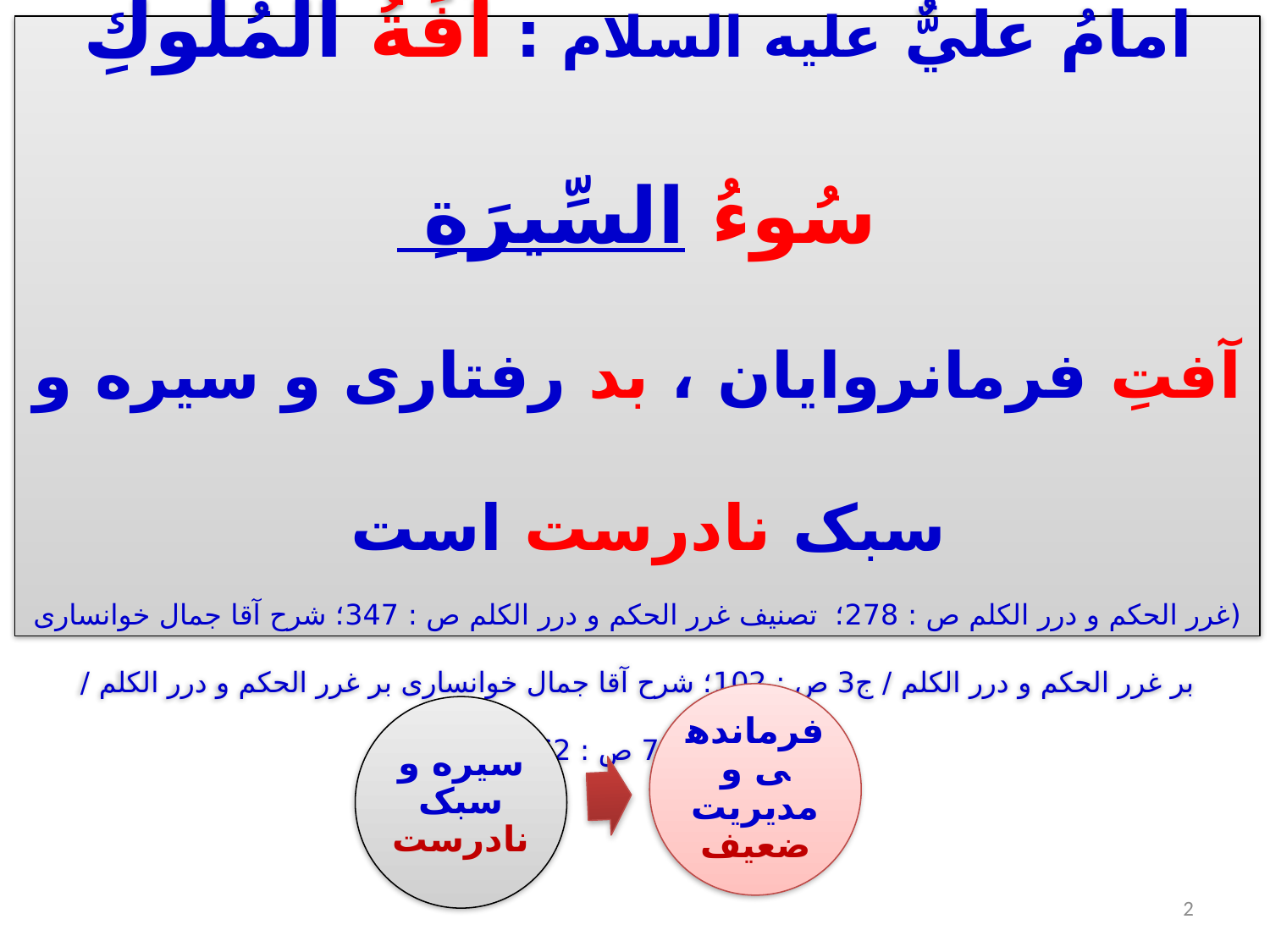

امامُ عليٌّ عليه السلام : آفَةُ الْمُلُوكِ‏ سُوءُ السِّيرَةِ
آفتِ فرمانروایان ، بد رفتارى و سیره و سبک نادرست است
(غرر الحكم و درر الكلم ص : 278؛  تصنيف غرر الحكم و درر الكلم ص : 347؛ شرح آقا جمال خوانسارى بر غرر الحكم و درر الكلم / ج‏3 ص : 102؛ شرح آقا جمال خوانسارى بر غرر الحكم و درر الكلم / الفهرست‏ج‏7 ص : 162)
سیره و سبک نادرست

فرماندهی و مدیریت ضعیف
2